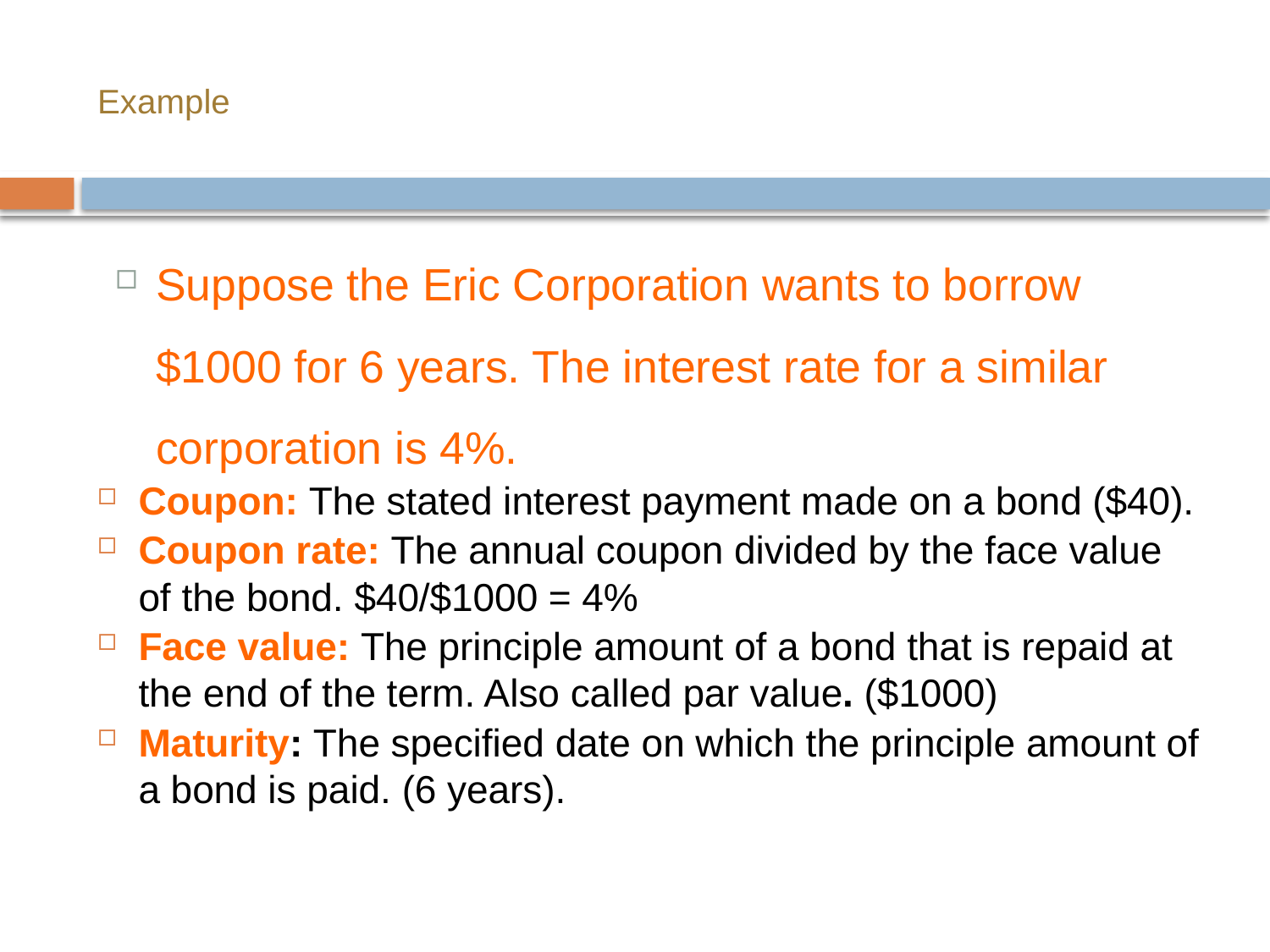

# Example
Suppose the Eric Corporation wants to borrow $1000 for 6 years. The interest rate for a similar corporation is 4%.
Coupon: The stated interest payment made on a bond ($40).
Coupon rate: The annual coupon divided by the face value of the bond. $40/$1000 = 4%
Face value: The principle amount of a bond that is repaid at the end of the term. Also called par value. ($1000)
Maturity: The specified date on which the principle amount of a bond is paid. (6 years).